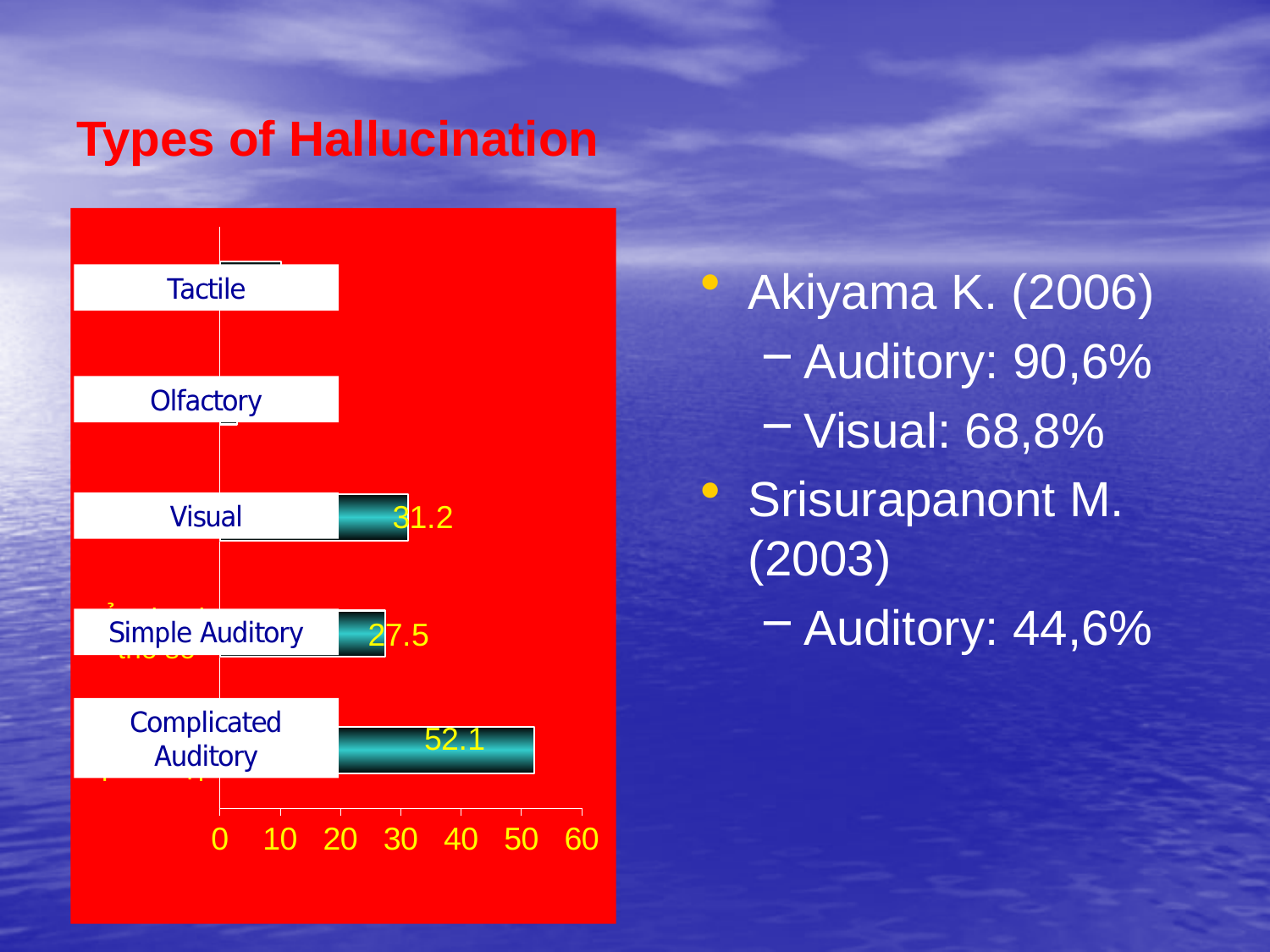

# Types of Hallucination

### Chart

| Category | East |
|---|---|
| Ảo thanh phức tạp | 52.1 |
| Ảo thanh thô sơ | 27.5 |
| Ảo thị | 31.2 |
| Ảo khứu | 2.9 |
| Ảo xúc | 10.1 |
Akiyama K. (2006)
Auditory: 90,6%
Visual: 68,8%
Srisurapanont M. (2003)
Auditory: 44,6%
Tactile
Olfactory
Visual
Simple Auditory
Complicated Auditory